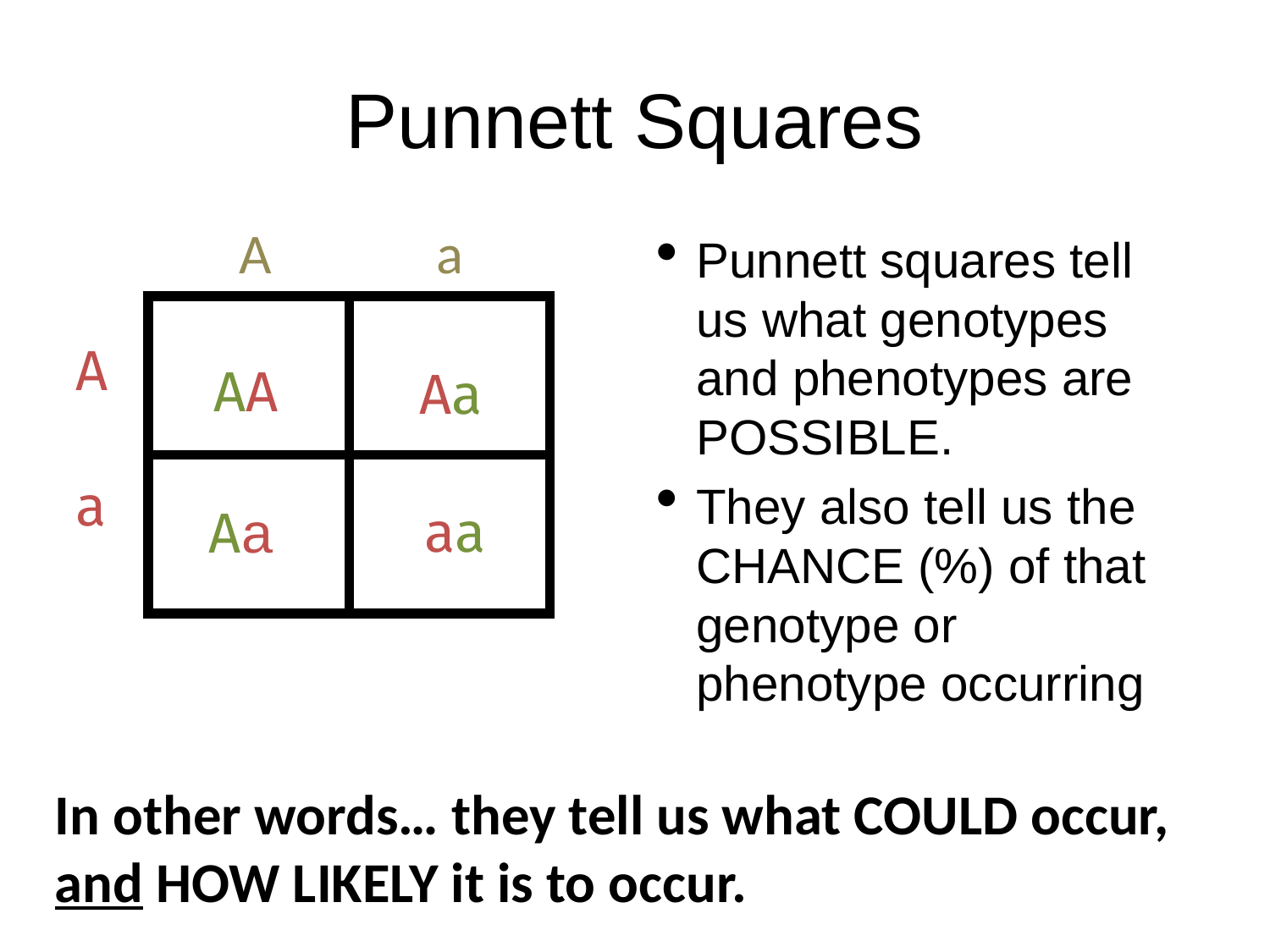

# Punnett Squares
  A             a
Punnett squares tell us what genotypes and phenotypes are POSSIBLE.
They also tell us the CHANCE (%) of that genotype or phenotype occurring
|  |  |
| --- | --- |
|  |  |
A

a
AA

Aa
aa
Aa
In other words… they tell us what COULD occur, and HOW LIKELY it is to occur.